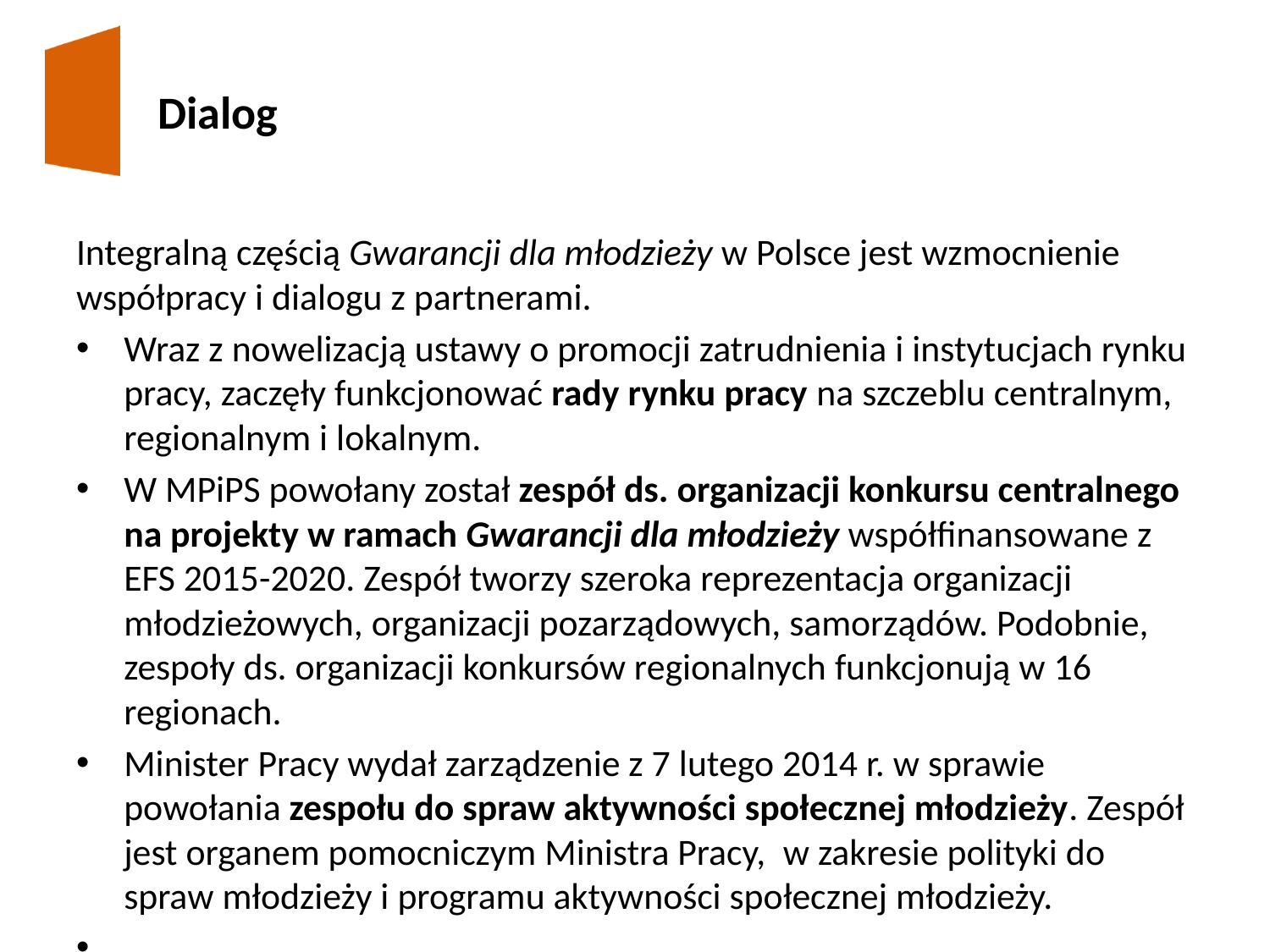

# Dialog
Integralną częścią Gwarancji dla młodzieży w Polsce jest wzmocnienie współpracy i dialogu z partnerami.
Wraz z nowelizacją ustawy o promocji zatrudnienia i instytucjach rynku pracy, zaczęły funkcjonować rady rynku pracy na szczeblu centralnym, regionalnym i lokalnym.
W MPiPS powołany został zespół ds. organizacji konkursu centralnego na projekty w ramach Gwarancji dla młodzieży współfinansowane z EFS 2015-2020. Zespół tworzy szeroka reprezentacja organizacji młodzieżowych, organizacji pozarządowych, samorządów. Podobnie, zespoły ds. organizacji konkursów regionalnych funkcjonują w 16 regionach.
Minister Pracy wydał zarządzenie z 7 lutego 2014 r. w sprawie powołania zespołu do spraw aktywności społecznej młodzieży. Zespół jest organem pomocniczym Ministra Pracy,  w zakresie polityki do spraw młodzieży i programu aktywności społecznej młodzieży.